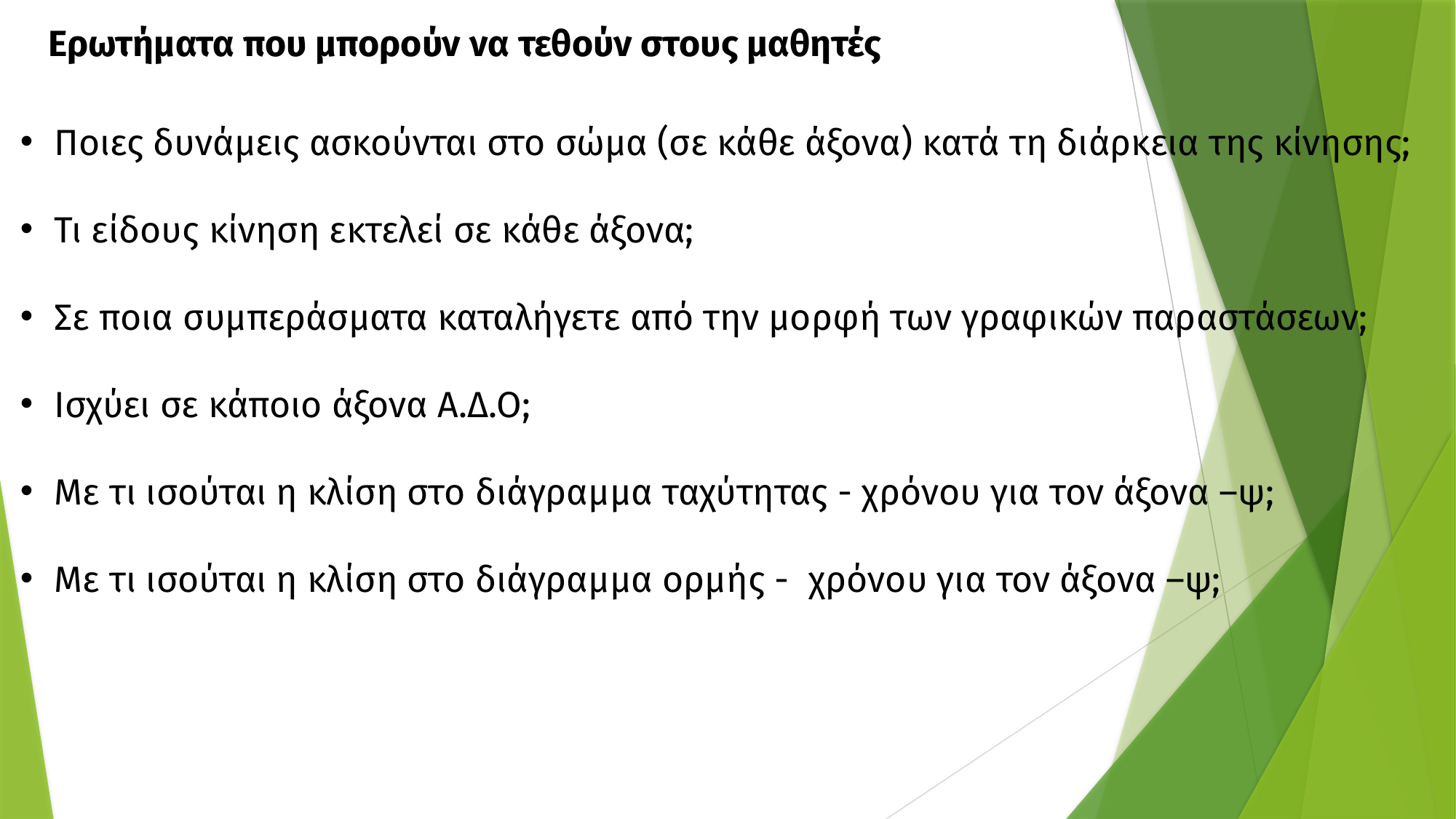

Ερωτήματα που μπορούν να τεθούν στους μαθητές
Ποιες δυνάμεις ασκούνται στο σώμα (σε κάθε άξονα) κατά τη διάρκεια της κίνησης;

Τι είδους κίνηση εκτελεί σε κάθε άξονα;

Σε ποια συμπεράσματα καταλήγετε από την μορφή των γραφικών παραστάσεων;

Ισχύει σε κάποιο άξονα Α.Δ.Ο;

Με τι ισούται η κλίση στο διάγραμμα ταχύτητας - χρόνου για τον άξονα –ψ;

Με τι ισούται η κλίση στο διάγραμμα ορμής -  χρόνου για τον άξονα –ψ;